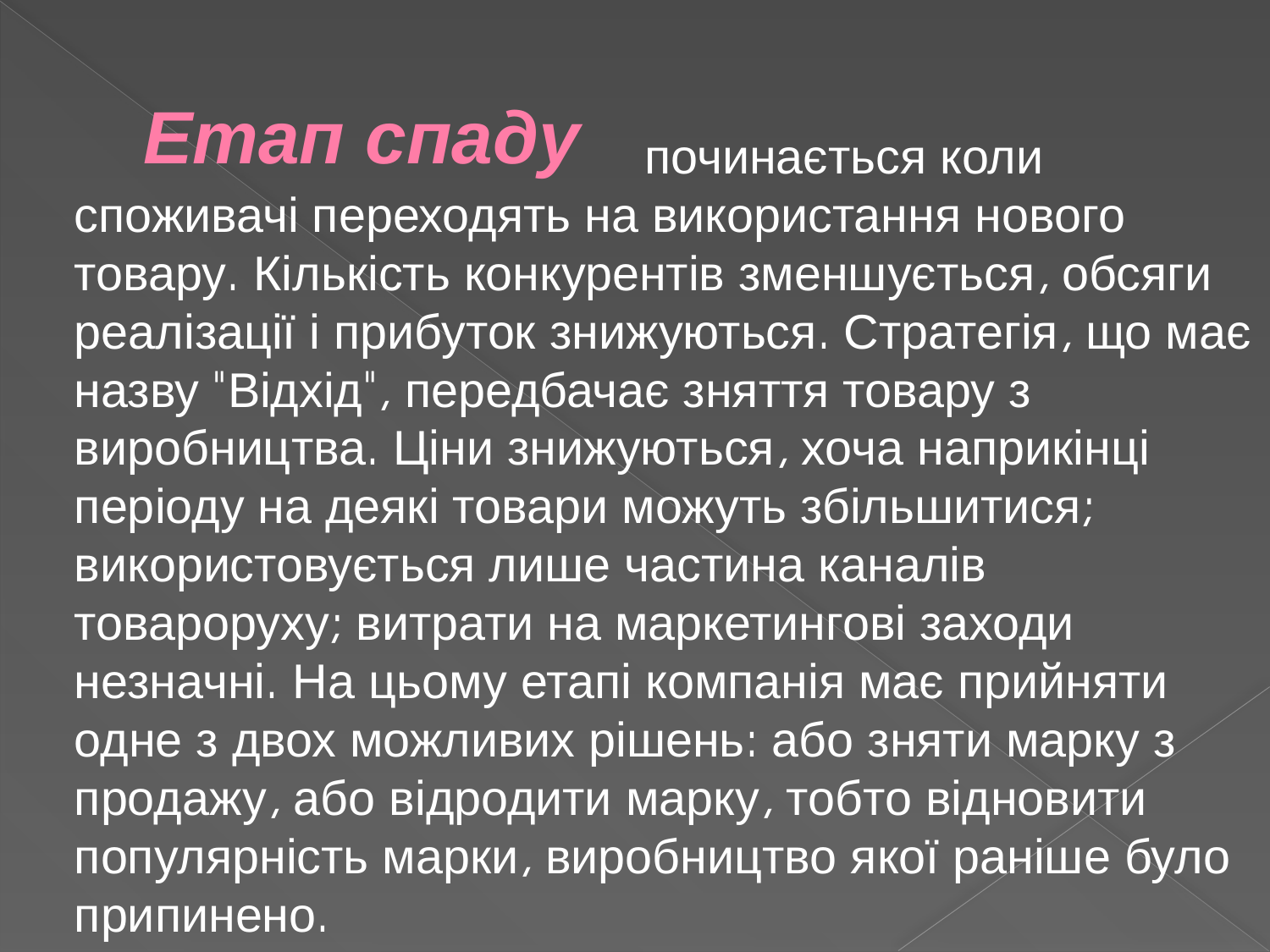

# Етап спаду
                                              починається коли споживачі переходять на використання нового товару. Кількість конкурентів зменшується, обсяги реалізації і прибуток знижуються. Стратегія, що має назву "Відхід", передбачає зняття товару з виробництва. Ціни знижуються, хоча наприкінці періоду на деякі товари можуть збільшитися; використовується лише частина каналів товароруху; витрати на маркетингові заходи незначні. На цьому етапі компанія має прийняти одне з двох можливих рішень: або зняти марку з продажу, або відродити марку, тобто відновити популярність марки, виробництво якої раніше було припинено.